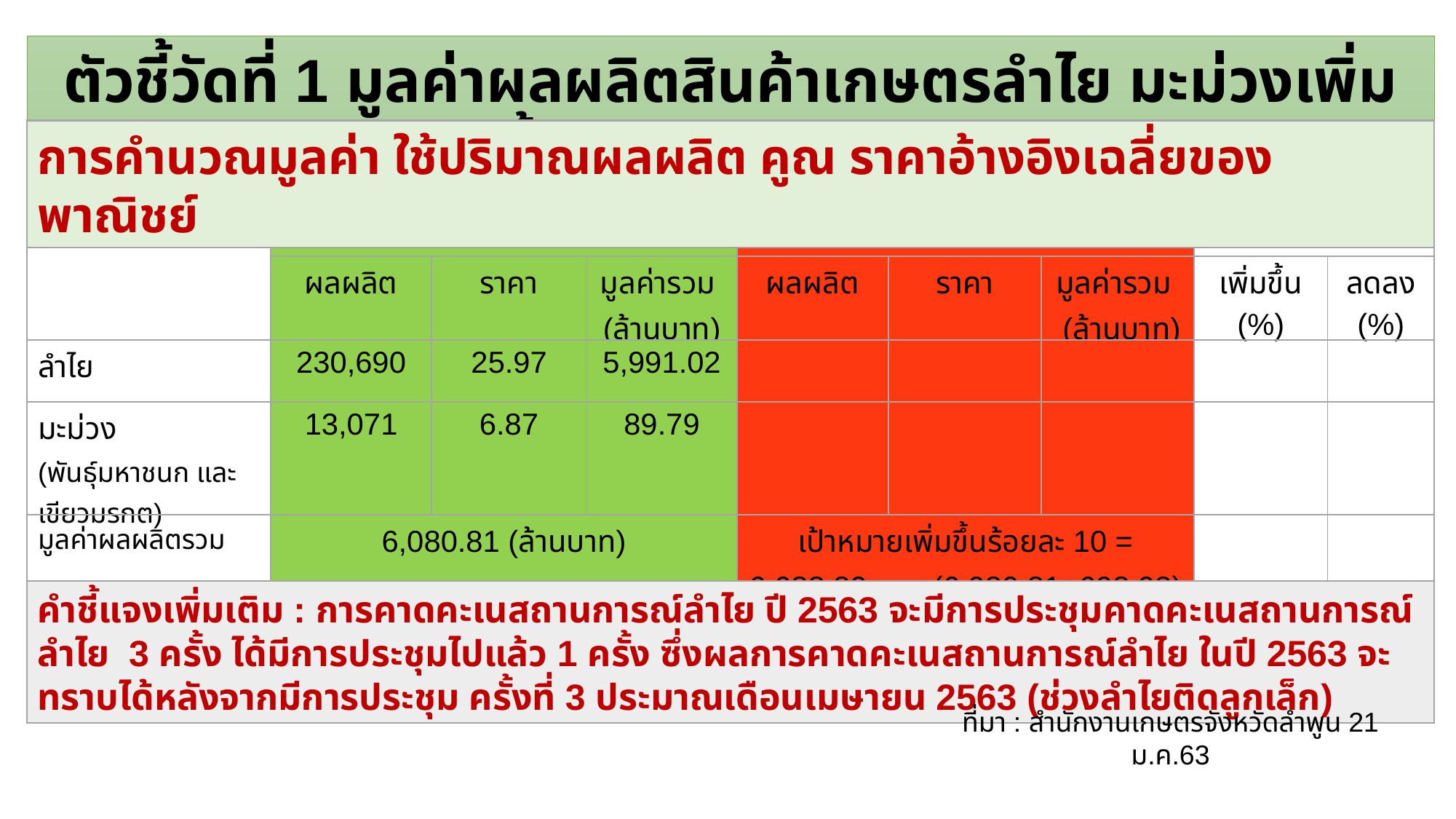

ตัวชี้วัดที่ 1 มูลค่าผลผลิตสินค้าเกษตรลำไย มะม่วงเพิ่มขึ้น ร้อยละ 10 ต่อปี
การคำนวณมูลค่า ใช้ปริมาณผลผลิต คูณ ราคาอ้างอิงเฉลี่ยของพาณิชย์

| ชนิดสินค้า | ปี 2562 |  |  | ปี 2563 |  |  | เปรียบเทียบมูลค่า |  |
| --- | --- | --- | --- | --- | --- | --- | --- | --- |
|  | ผลผลิต | ราคา | มูลค่ารวม (ล้านบาท) | ผลผลิต | ราคา | มูลค่ารวม (ล้านบาท) | เพิ่มขึ้น (%) | ลดลง (%) |
| ลำไย | 230,690 | 25.97 | 5,991.02 |  |  |  |  |  |
| มะม่วง (พันธุ์มหาชนก และเขียวมรกต) | 13,071 | 6.87 | 89.79 |  |  |  |  |  |
| มูลค่าผลผลิตรวม | 6,080.81 (ล้านบาท) |  |  | เป้าหมายเพิ่มขึ้นร้อยละ 10 = 6,688.80 บาท (6,080.81+608.08) |  |  |  |  |

คำชี้แจงเพิ่มเติม : การคาดคะเนสถานการณ์ลำไย ปี 2563 จะมีการประชุมคาดคะเนสถานการณ์ลำไย  3 ครั้ง ได้มีการประชุมไปแล้ว 1 ครั้ง ซึ่งผลการคาดคะเนสถานการณ์ลำไย ในปี 2563 จะทราบได้หลังจากมีการประชุม ครั้งที่ 3 ประมาณเดือนเมษายน 2563 (ช่วงลำไยติดลูกเล็ก)
ที่มา : สำนักงานเกษตรจังหวัดลำพูน 21 ม.ค.63